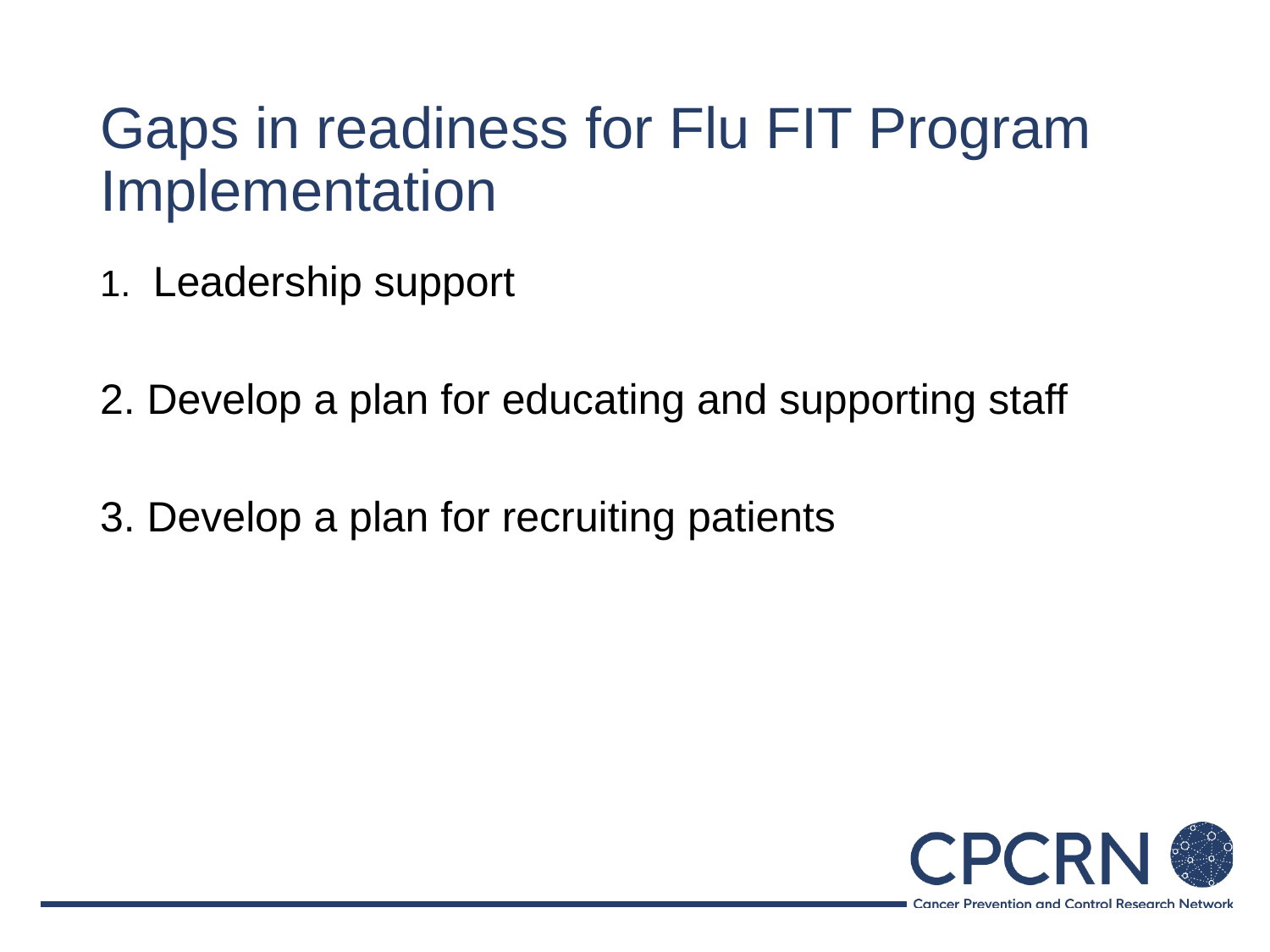

# Gaps in readiness for Flu FIT Program Implementation
1.  Leadership support

2. Develop a plan for educating and supporting staff

3. Develop a plan for recruiting patients